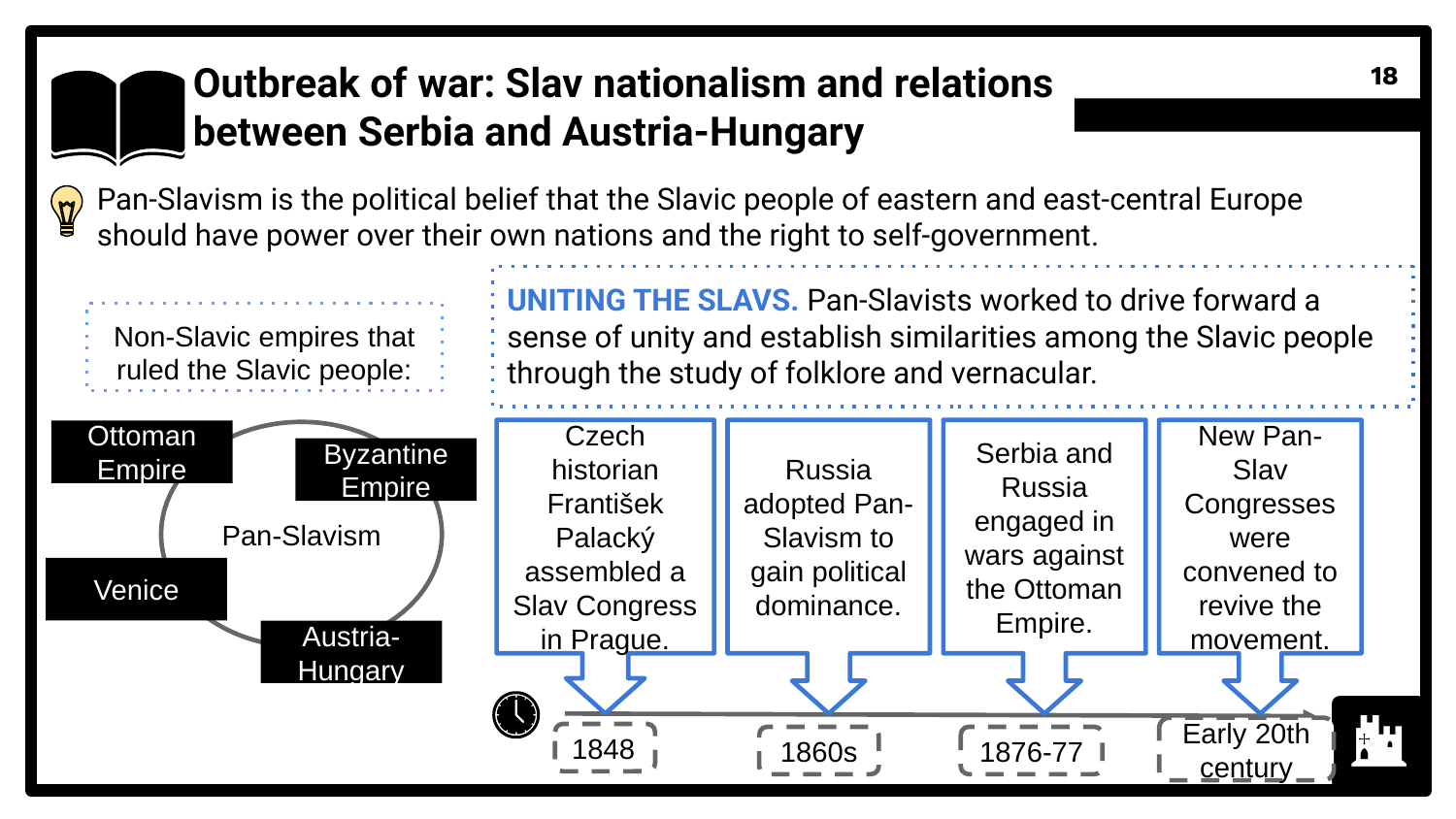

Outbreak of war: Slav nationalism and relations between Serbia and Austria-Hungary
18

Pan-Slavism is the political belief that the Slavic people of eastern and east-central Europe should have power over their own nations and the right to self-government.

UNITING THE SLAVS. Pan-Slavists worked to drive forward a sense of unity and establish similarities among the Slavic people through the study of folklore and vernacular.
Non-Slavic empires that ruled the Slavic people:
Czech historian František Palacký assembled a Slav Congress in Prague.
Russia adopted Pan-Slavism to gain political dominance.
Serbia and Russia engaged in wars against the Ottoman Empire.
New Pan-Slav Congresses were convened to revive the movement.
Ottoman Empire
Pan-Slavism
Byzantine Empire
Venice
Austria-
Hungary

Early 20th century
1848
1860s
1876-77